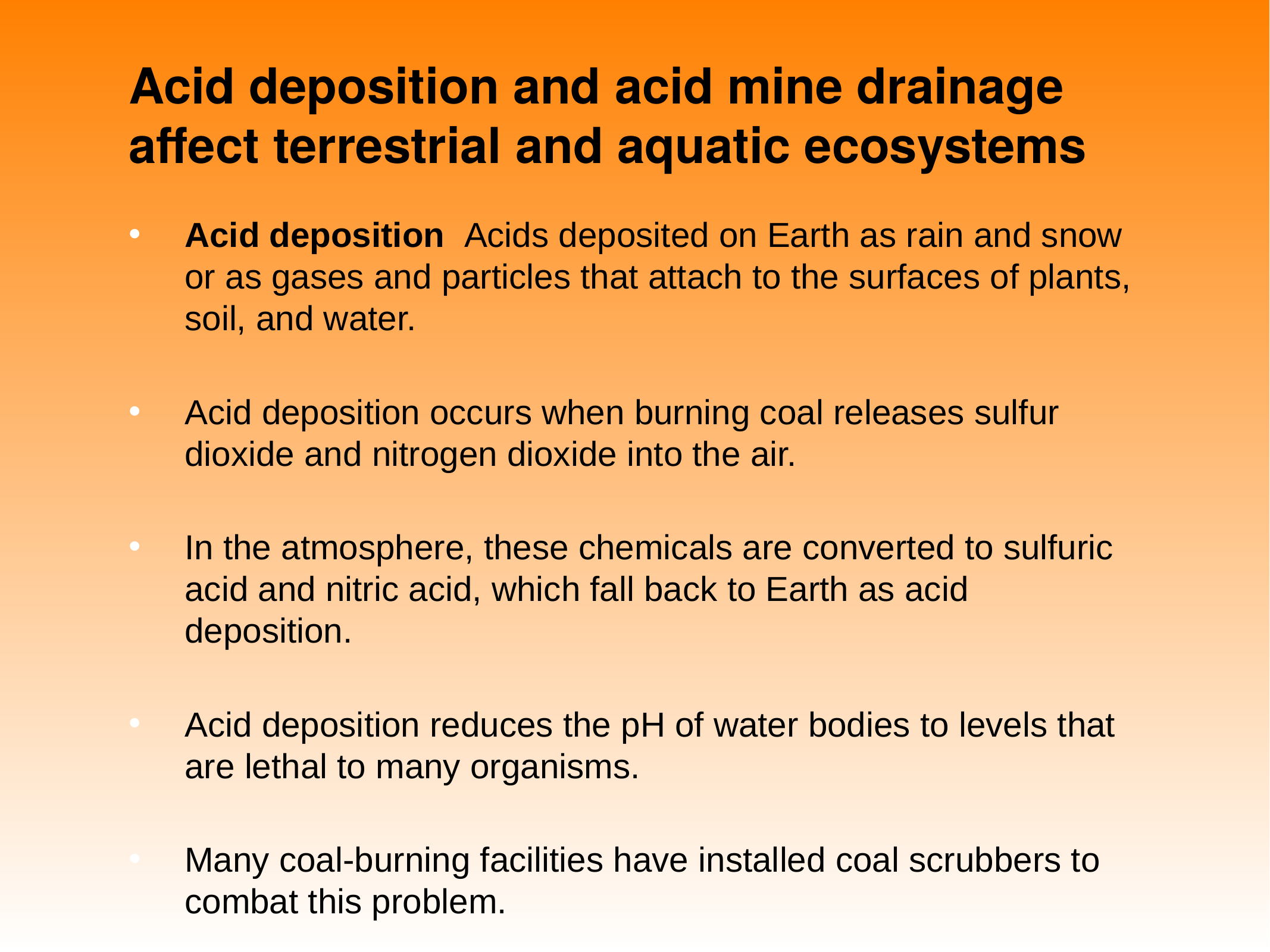

# Acid deposition and acid mine drainage affect terrestrial and aquatic ecosystems
Acid deposition  Acids deposited on Earth as rain and snow or as gases and particles that attach to the surfaces of plants, soil, and water.
Acid deposition occurs when burning coal releases sulfur dioxide and nitrogen dioxide into the air.
In the atmosphere, these chemicals are converted to sulfuric acid and nitric acid, which fall back to Earth as acid deposition.
Acid deposition reduces the pH of water bodies to levels that are lethal to many organisms.
Many coal-burning facilities have installed coal scrubbers to combat this problem.